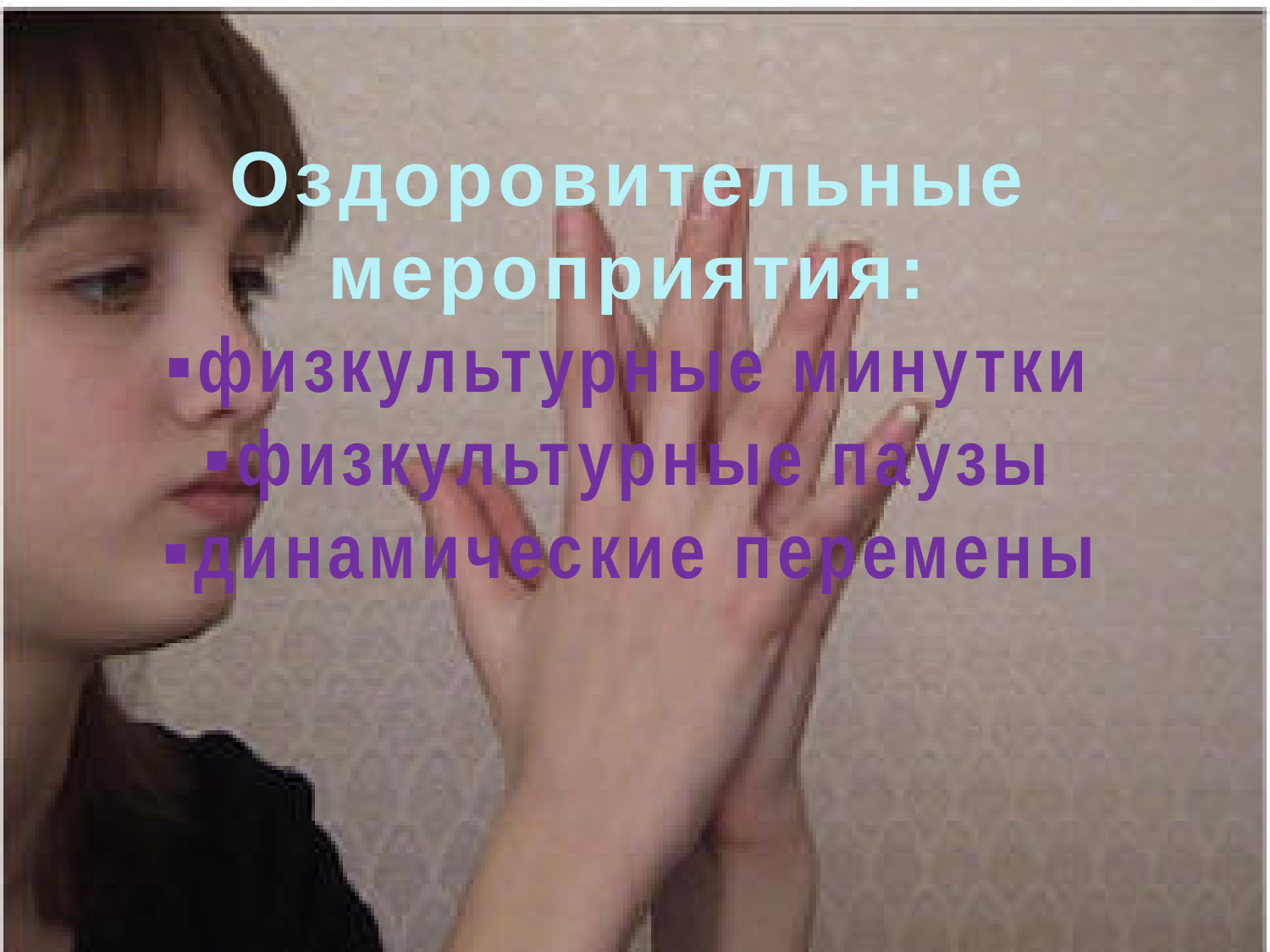

# Оздоровительные мероприятия: ▪физкультурные минутки ▪физкультурные паузы ▪динамические перемены